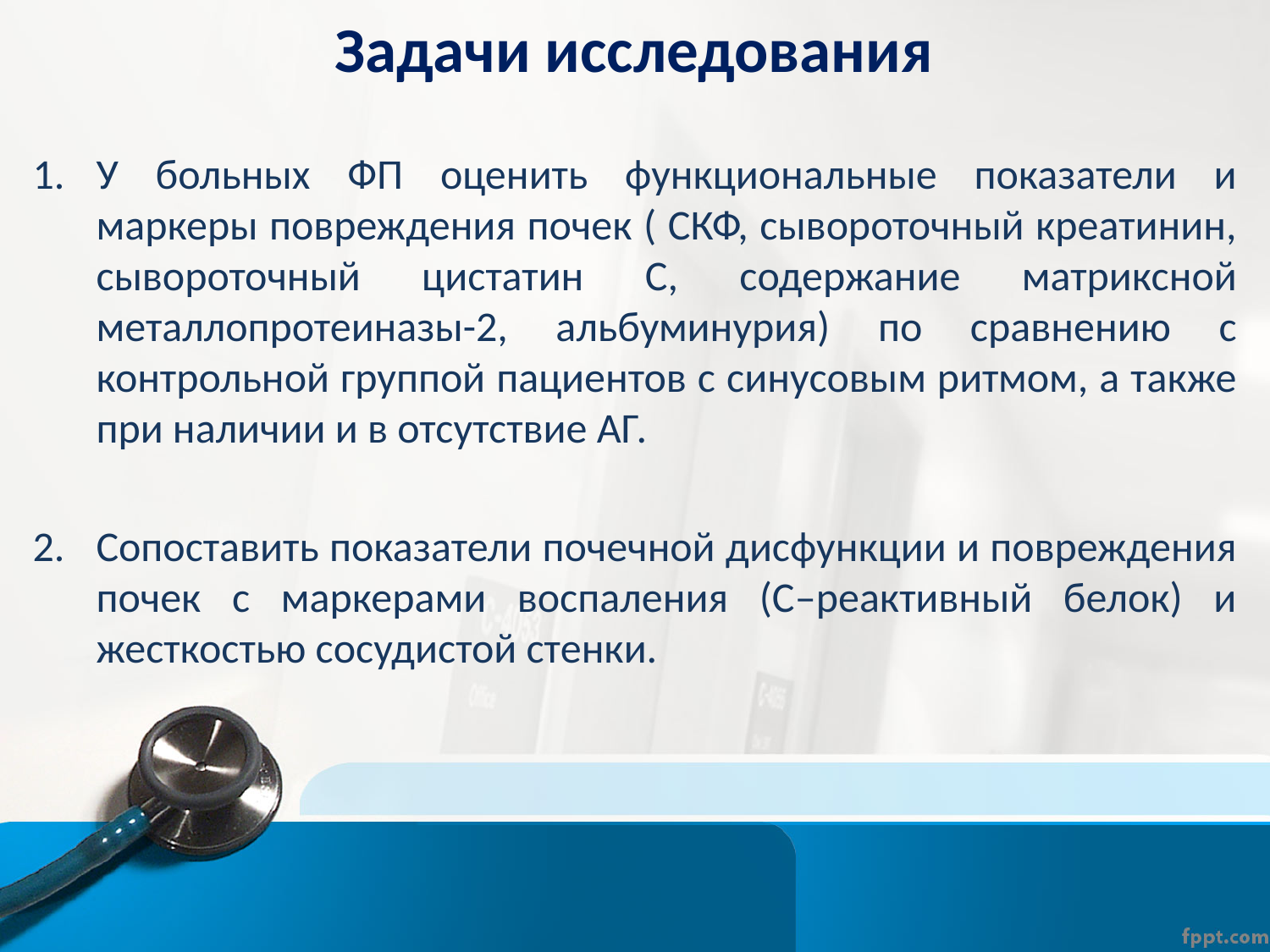

# Задачи исследования

У больных ФП оценить функциональные показатели и маркеры повреждения почек ( СКФ, сывороточный креатинин, сывороточный цистатин С, содержание матриксной металлопротеиназы-2, альбуминурия) по сравнению с контрольной группой пациентов с синусовым ритмом, а также при наличии и в отсутствие АГ.

Сопоставить показатели почечной дисфункции и повреждения почек с маркерами воспаления (С–реактивный белок) и жесткостью сосудистой стенки.